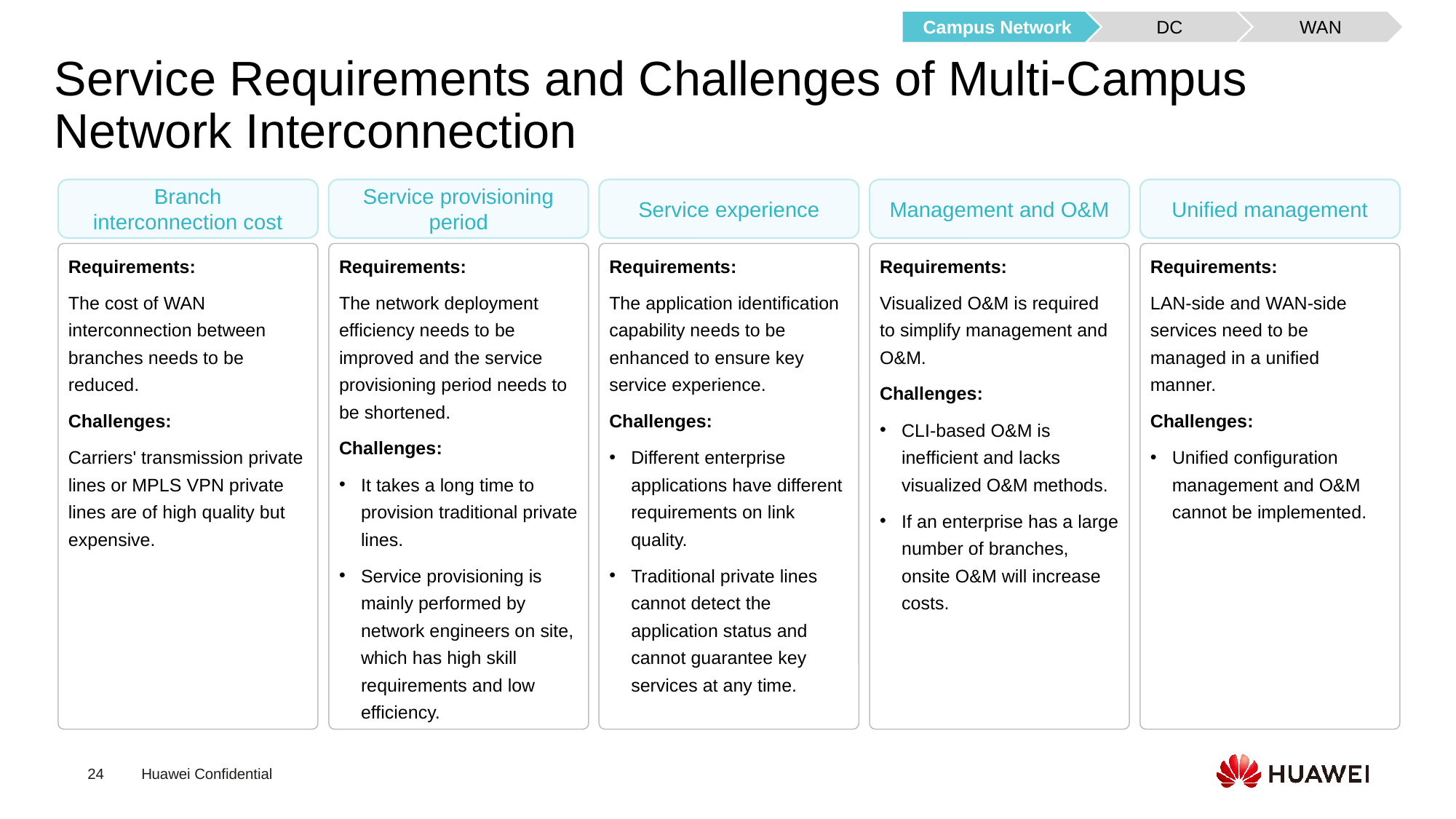

Campus Network
DC
WAN
# Service Requirements and Challenges of Multi-Campus Network Interconnection
Branch interconnection cost
Service provisioning period
Service experience
Management and O&M
Unified management
Requirements:
The cost of WAN interconnection between branches needs to be reduced.
Challenges:
Carriers' transmission private lines or MPLS VPN private lines are of high quality but expensive.

Requirements:
The network deployment efficiency needs to be improved and the service provisioning period needs to be shortened.
Challenges:
It takes a long time to provision traditional private lines.
Service provisioning is mainly performed by network engineers on site, which has high skill requirements and low efficiency.
Requirements:
The application identification capability needs to be enhanced to ensure key service experience.
Challenges:
Different enterprise applications have different requirements on link quality.
Traditional private lines cannot detect the application status and cannot guarantee key services at any time.
Requirements:
Visualized O&M is required to simplify management and O&M.
Challenges:
CLI-based O&M is inefficient and lacks visualized O&M methods.
If an enterprise has a large number of branches, onsite O&M will increase costs.
Requirements:
LAN-side and WAN-side services need to be managed in a unified manner.
Challenges:
Unified configuration management and O&M cannot be implemented.